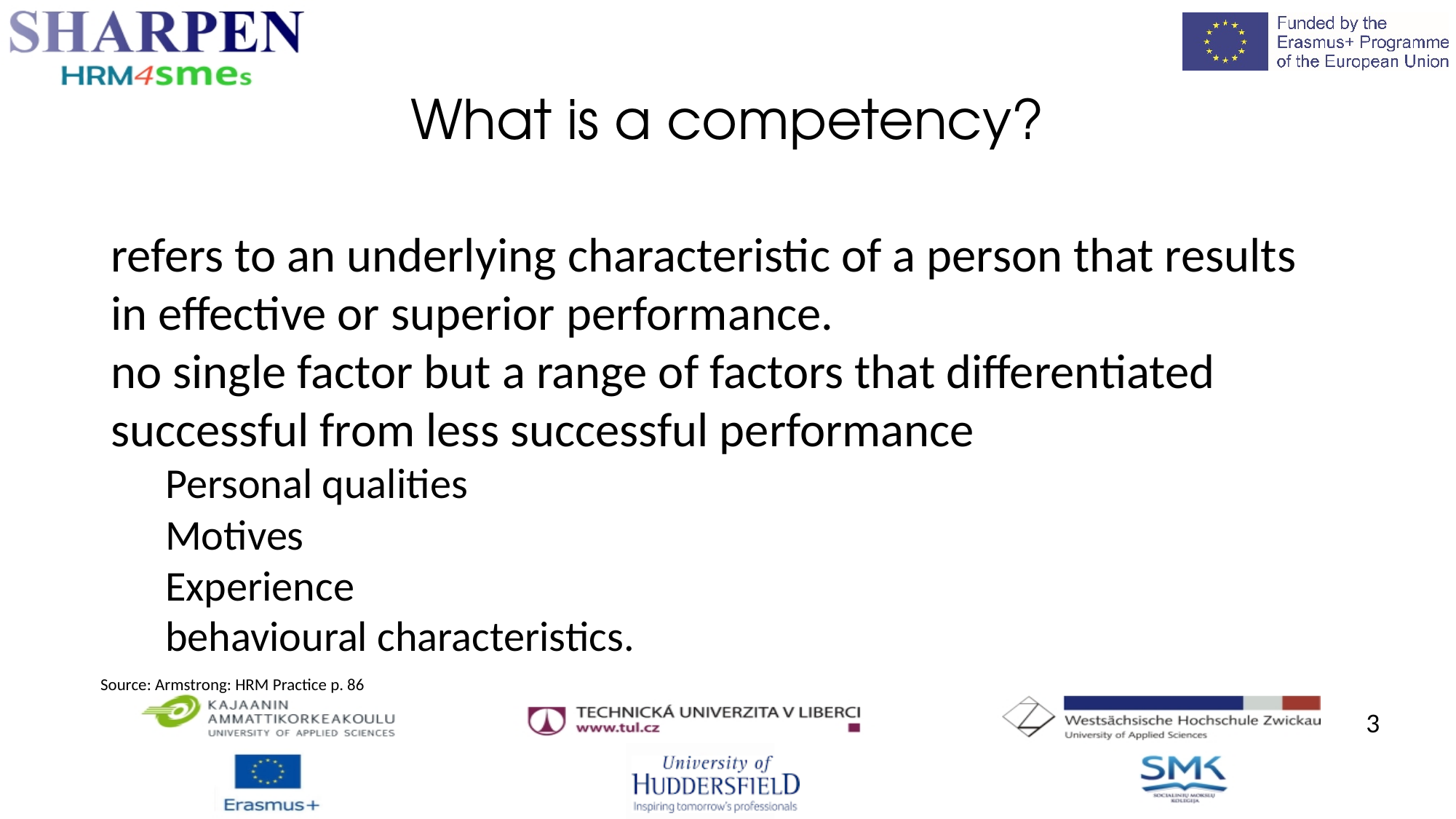

What is a competency?
refers to an underlying characteristic of a person that results in effective or superior performance.
no single factor but a range of factors that differentiated successful from less successful performance
Personal qualities
Motives
Experience
behavioural characteristics.

Source: Armstrong: HRM Practice p. 86
3